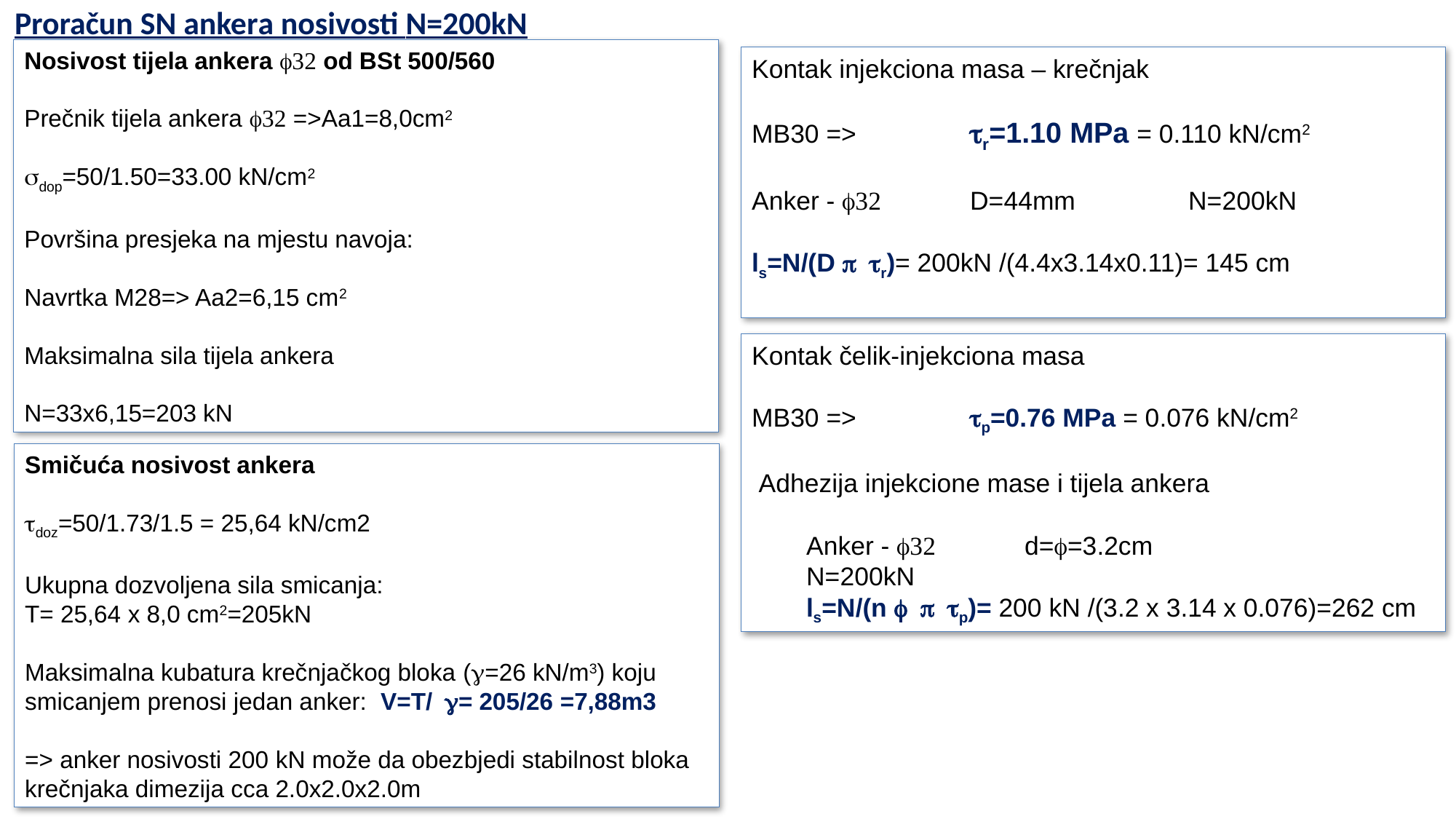

Proračun SN ankera nosivosti N=200kN
Nosivost tijela ankera φ32 od BSt 500/560

Prečnik tijela ankera φ32 =>Aa1=8,0cm2

σdop=50/1.50=33.00 kN/cm2

Površina presjeka na mjestu navoja:

Navrtka M28=> Aa2=6,15 cm2

Maksimalna sila tijela ankera

N=33x6,15=203 kN
Kontak injekciona masa – krečnjak

MB30 => 	τr=1.10 MPa = 0.110 kN/cm2

Anker - φ32	D=44mm  	N=200kN

ls=N/(D π τr)= 200kN /(4.4x3.14x0.11)= 145 cm

Kontak čelik-injekciona masa

MB30 => 	τp=0.76 MPa = 0.076 kN/cm2

 Adhezija injekcione mase i tijela ankera

Anker - φ32	d=φ=3.2cm
N=200kN
ls=N/(n φ π τp)= 200 kN /(3.2 x 3.14 x 0.076)=262 cm
Smičuća nosivost ankera

τdoz=50/1.73/1.5 = 25,64 kN/cm2

Ukupna dozvoljena sila smicanja:
T= 25,64 x 8,0 cm2=205kN

Maksimalna kubatura krečnjačkog bloka (γ=26 kN/m3) koju smicanjem prenosi jedan anker:  V=T/ γ= 205/26 =7,88m3

=> anker nosivosti 200 kN može da obezbjedi stabilnost bloka krečnjaka dimezija cca 2.0x2.0x2.0m